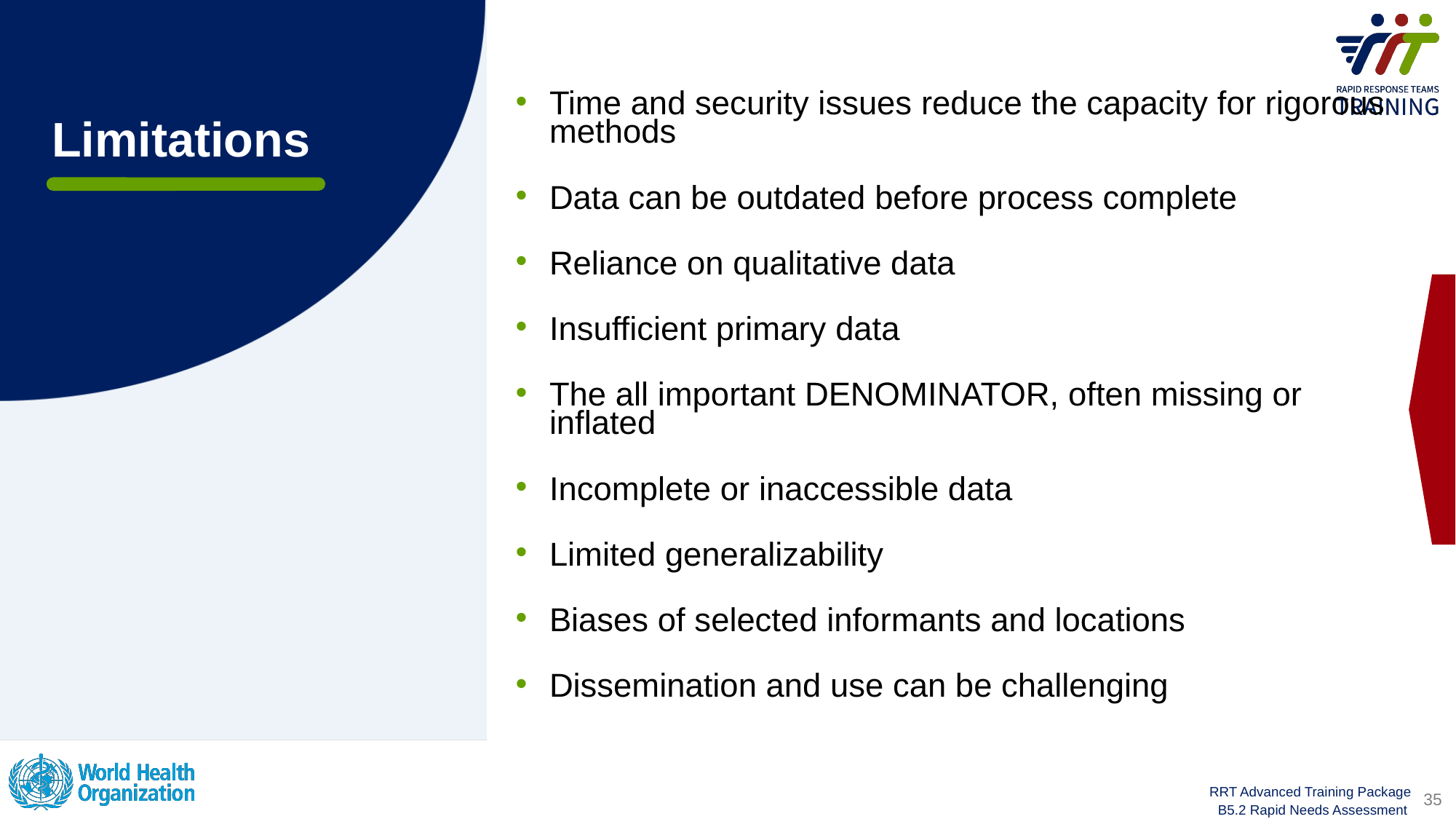

Time and security issues reduce the capacity for rigorous methods

Data can be outdated before process complete

Reliance on qualitative data

Insufficient primary data

The all important DENOMINATOR, often missing or inflated

Incomplete or inaccessible data

Limited generalizability

Biases of selected informants and locations

Dissemination and use can be challenging
Limitations